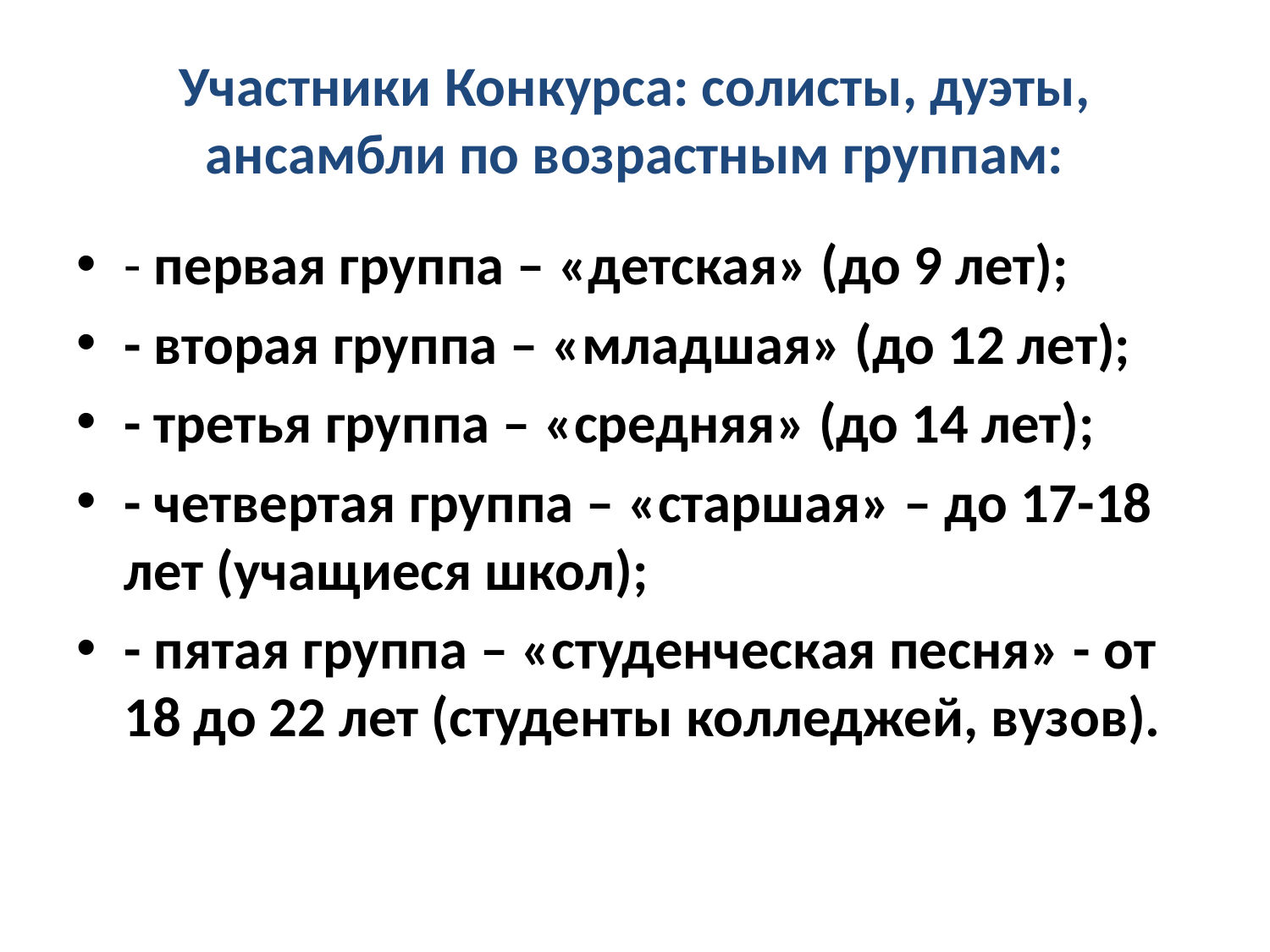

# Участники Конкурса: солисты, дуэты, ансамбли по возрастным группам:
- первая группа – «детская» (до 9 лет);
- вторая группа – «младшая» (до 12 лет);
- третья группа – «средняя» (до 14 лет);
- четвертая группа – «старшая» – до 17-18 лет (учащиеся школ);
- пятая группа – «студенческая песня» - от 18 до 22 лет (студенты колледжей, вузов).